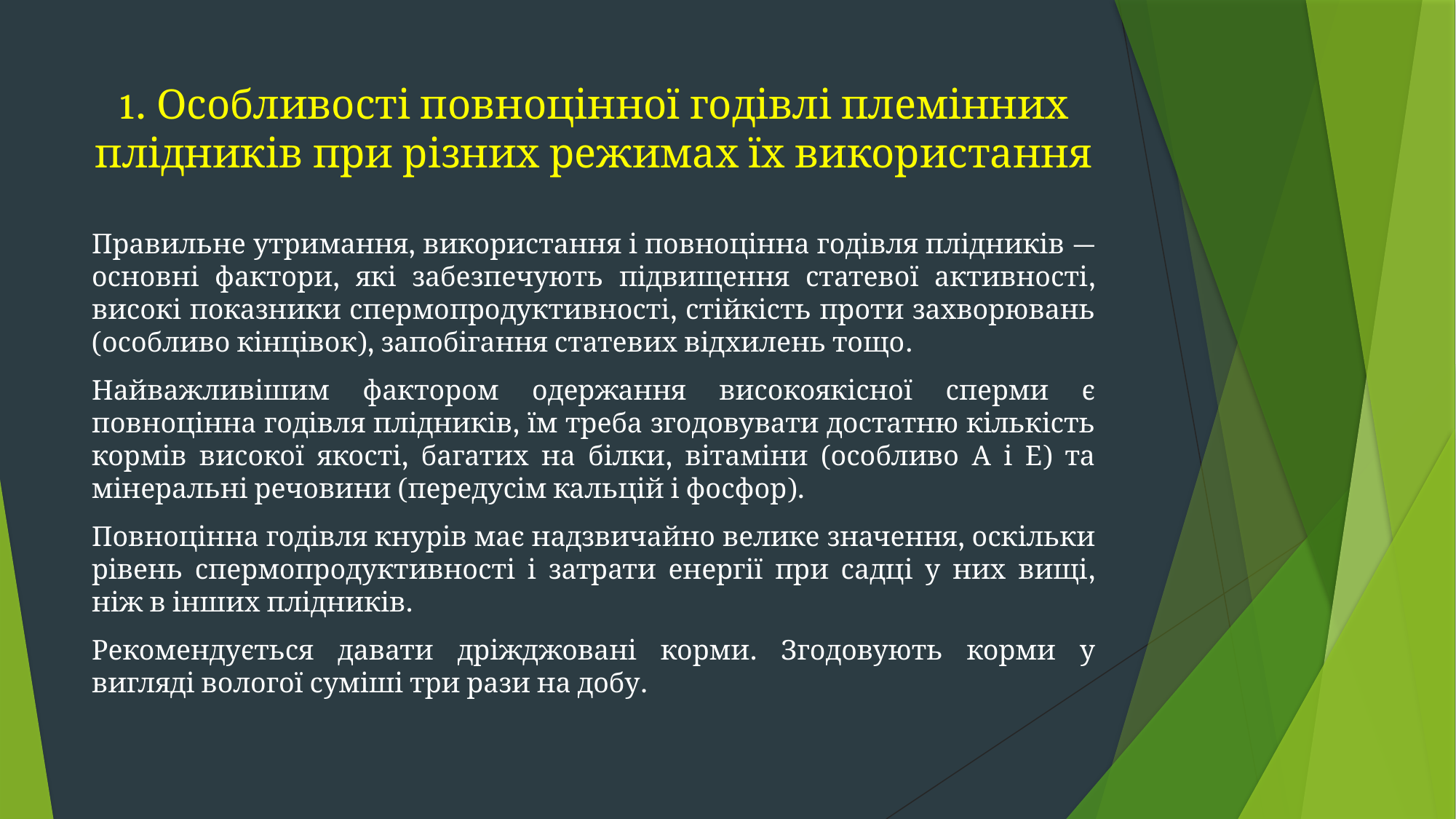

# 1. Особливості повноцінної годівлі племінних плідників при різних режимах їх використання
Правильне утримання, використання і повноцінна годівля плідників —основні фактори, які забезпечують підвищення статевої активності, високі показники спермопродуктивності, стійкість проти захворювань (особливо кінцівок), запобігання статевих відхилень тощо.
Найважливішим фактором одержання високоякісної сперми є повноцінна годівля плідників, їм треба згодовувати достатню кількість кормів високої якості, багатих на білки, вітаміни (особливо А і Е) та мінеральні речовини (передусім кальцій і фосфор).
Повноцінна годівля кнурів має надзвичайно велике значення, оскільки рівень спермопродуктивності і затрати енергії при садці у них вищі, ніж в інших плідників.
Рекомендується давати дріжджовані корми. Згодовують корми у вигляді вологої суміші три рази на добу.